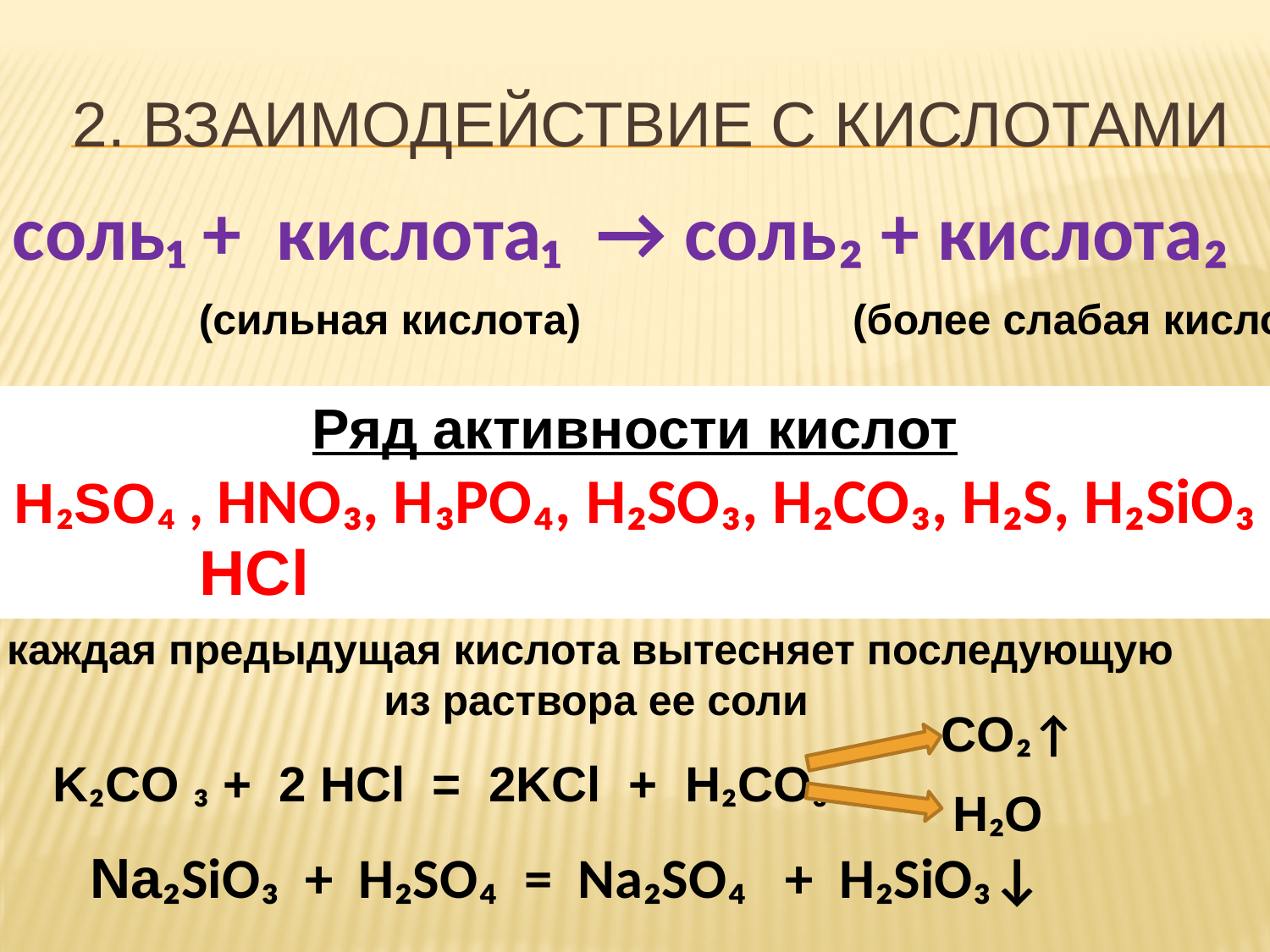

# 2. Взаимодействие с кислотами
соль₁ +  кислота₁  → соль₂ + кислота₂
(сильная кислота)                       (более слабая кислота)
Ряд активности кислот
H₂SO₄ , HNO₃, H₃PO₄, H₂SO₃, H₂CO₃, H₂S, H₂SiO₃

HCl
каждая предыдущая кислота вытесняет последующую
из раствора ее соли
CO₂↑

K₂CO ₃ +  2 HCl  =  2KCl  +  H₂CO₃
H₂O

Na₂SiO₃  +  H₂SO₄  =  Na₂SO₄   +  H₂SiO₃↓